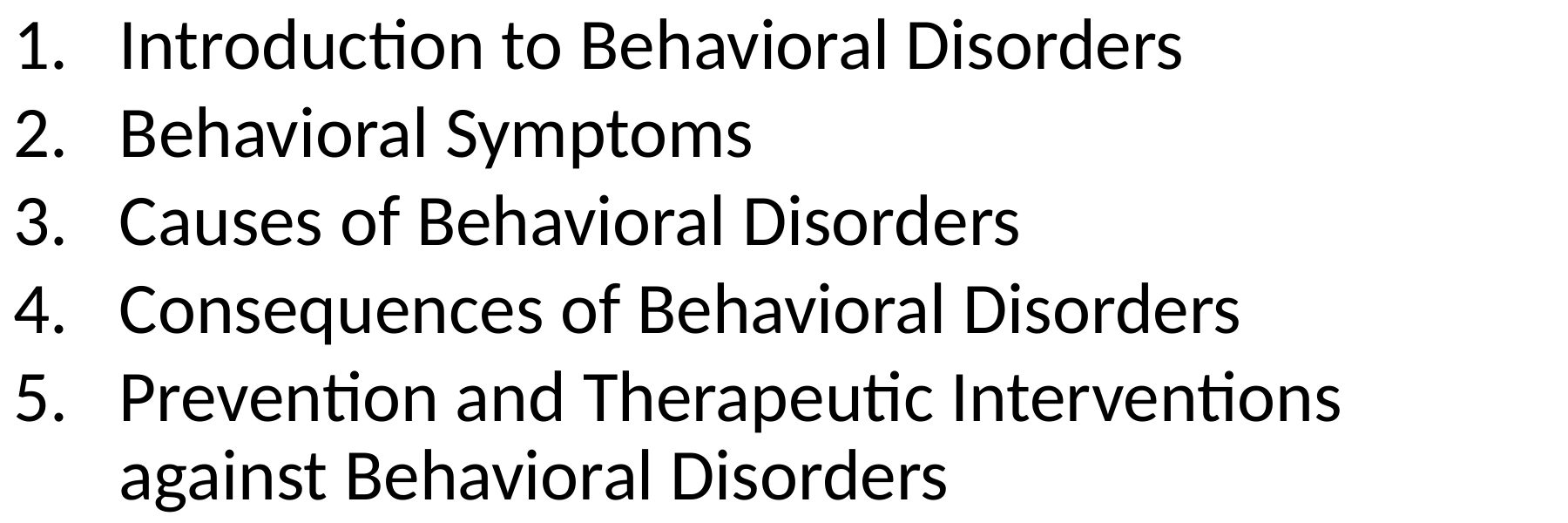

Introduction to Behavioral Disorders
Behavioral Symptoms
Causes of Behavioral Disorders
Consequences of Behavioral Disorders
Prevention and Therapeutic Interventions against Behavioral Disorders